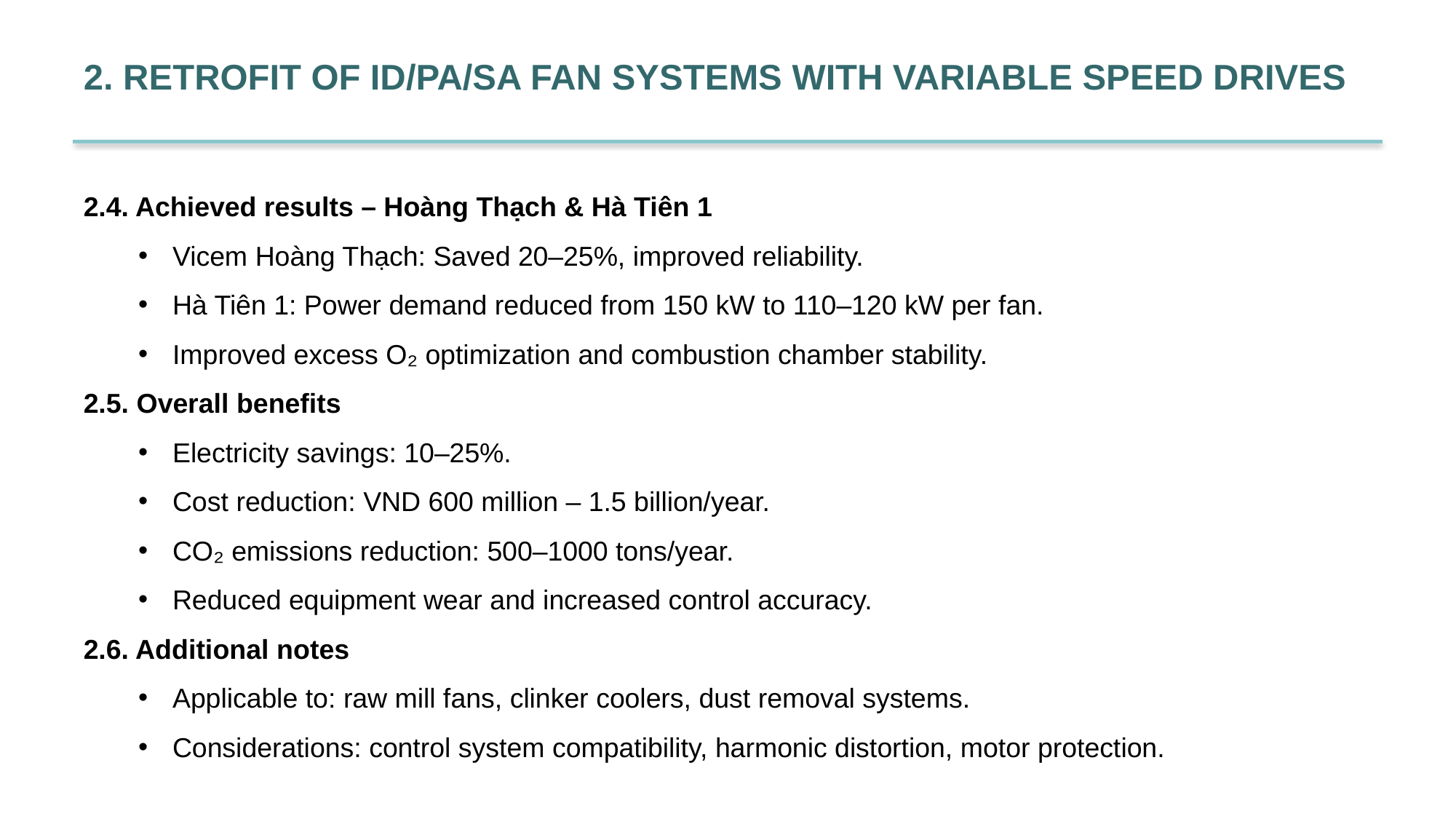

2. RETROFIT OF ID/PA/SA FAN SYSTEMS WITH VARIABLE SPEED DRIVES
2.4. Achieved results – Hoàng Thạch & Hà Tiên 1
Vicem Hoàng Thạch: Saved 20–25%, improved reliability.
Hà Tiên 1: Power demand reduced from 150 kW to 110–120 kW per fan.
Improved excess O₂ optimization and combustion chamber stability.
2.5. Overall benefits
Electricity savings: 10–25%.
Cost reduction: VND 600 million – 1.5 billion/year.
CO₂ emissions reduction: 500–1000 tons/year.
Reduced equipment wear and increased control accuracy.
2.6. Additional notes
Applicable to: raw mill fans, clinker coolers, dust removal systems.
Considerations: control system compatibility, harmonic distortion, motor protection.